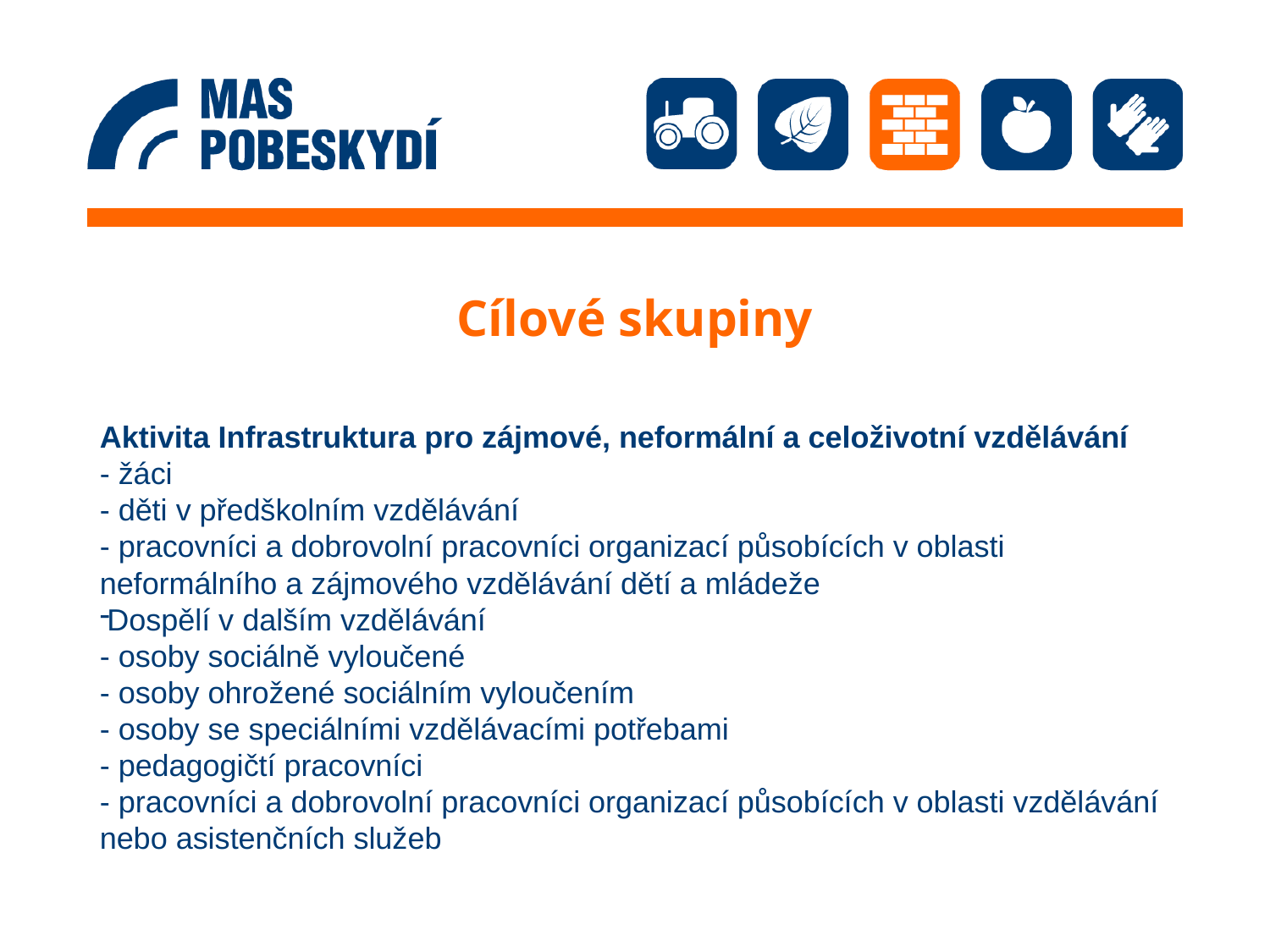

# Cílové skupiny
Aktivita Infrastruktura pro zájmové, neformální a celoživotní vzdělávání
- žáci
- děti v předškolním vzdělávání
- pracovníci a dobrovolní pracovníci organizací působících v oblasti neformálního a zájmového vzdělávání dětí a mládeže
Dospělí v dalším vzdělávání
- osoby sociálně vyloučené
- osoby ohrožené sociálním vyloučením
- osoby se speciálními vzdělávacími potřebami
- pedagogičtí pracovníci
- pracovníci a dobrovolní pracovníci organizací působících v oblasti vzdělávání nebo asistenčních služeb